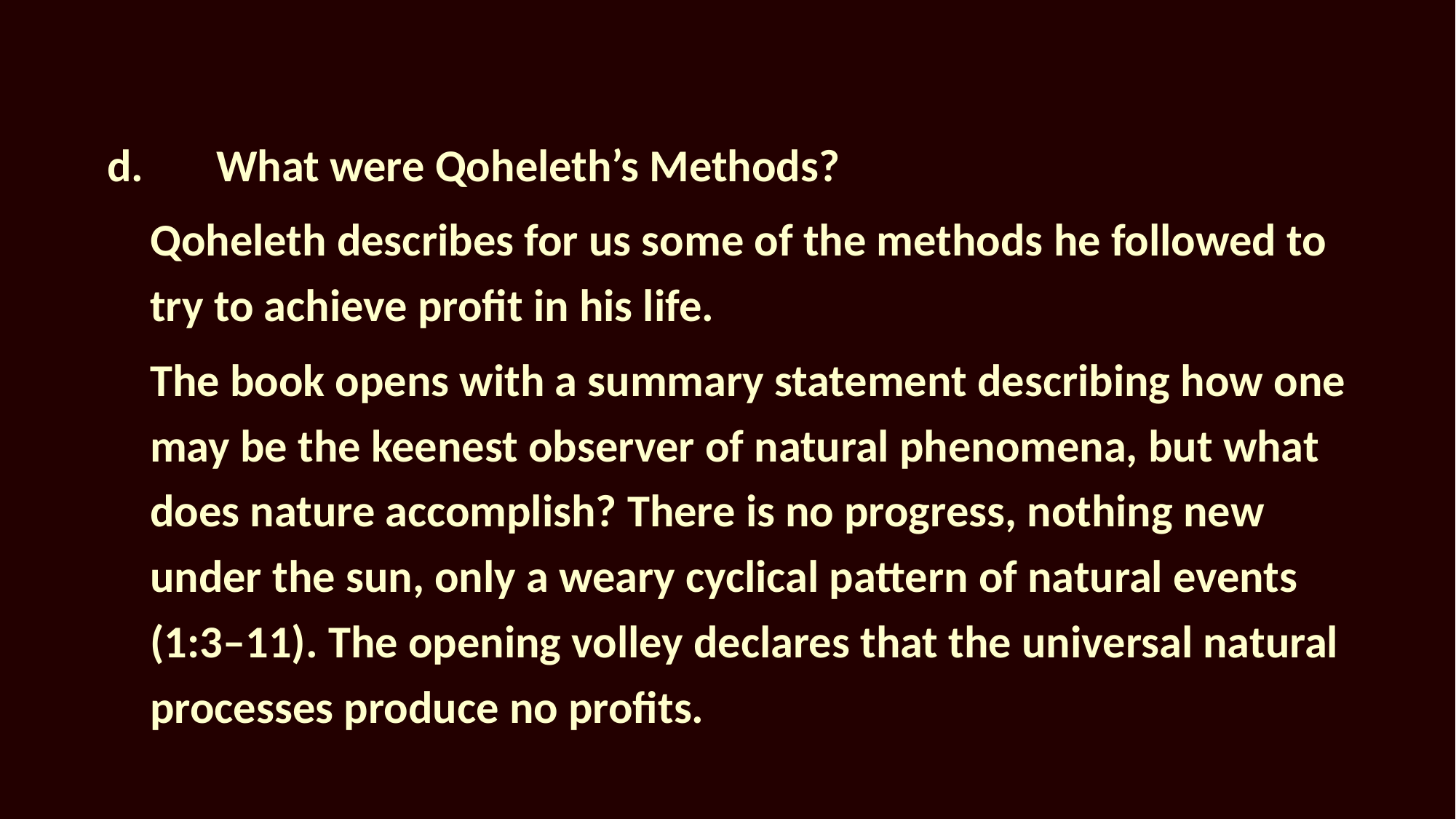

d.	What were Qoheleth’s Methods?
Qoheleth describes for us some of the methods he followed to try to achieve profit in his life.
The book opens with a summary statement describing how one may be the keenest observer of natural phenomena, but what does nature accomplish? There is no progress, nothing new under the sun, only a weary cyclical pattern of natural events (1:3–11). The opening volley declares that the universal natural processes produce no profits.